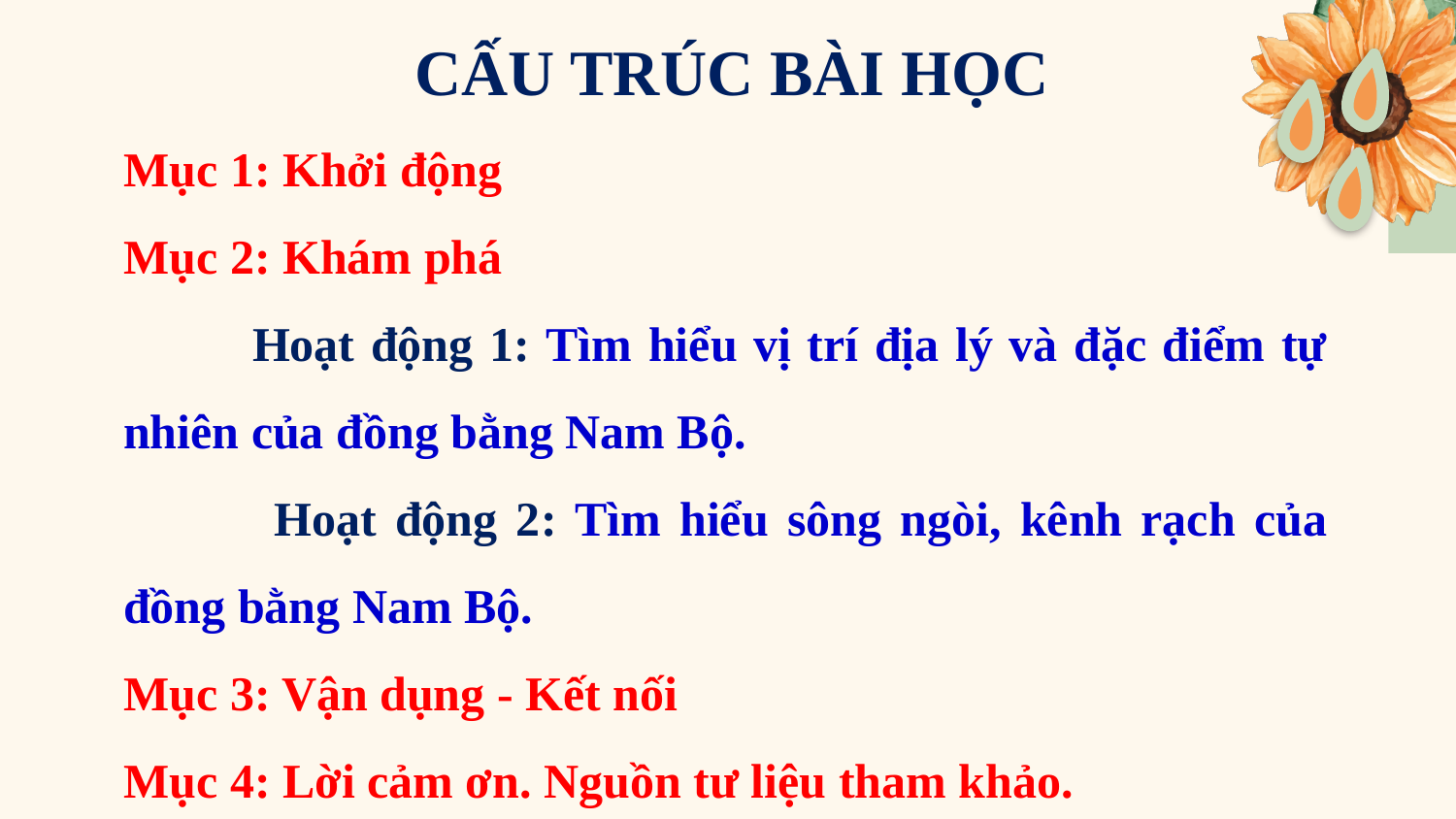

CẤU TRÚC BÀI HỌC
Mục 1: Khởi động
Mục 2: Khám phá
        Hoạt động 1: Tìm hiểu vị trí địa lý và đặc điểm tự nhiên của đồng bằng Nam Bộ.
        Hoạt động 2: Tìm hiểu sông ngòi, kênh rạch của đồng bằng Nam Bộ.
Mục 3: Vận dụng - Kết nối
Mục 4: Lời cảm ơn. Nguồn tư liệu tham khảo.